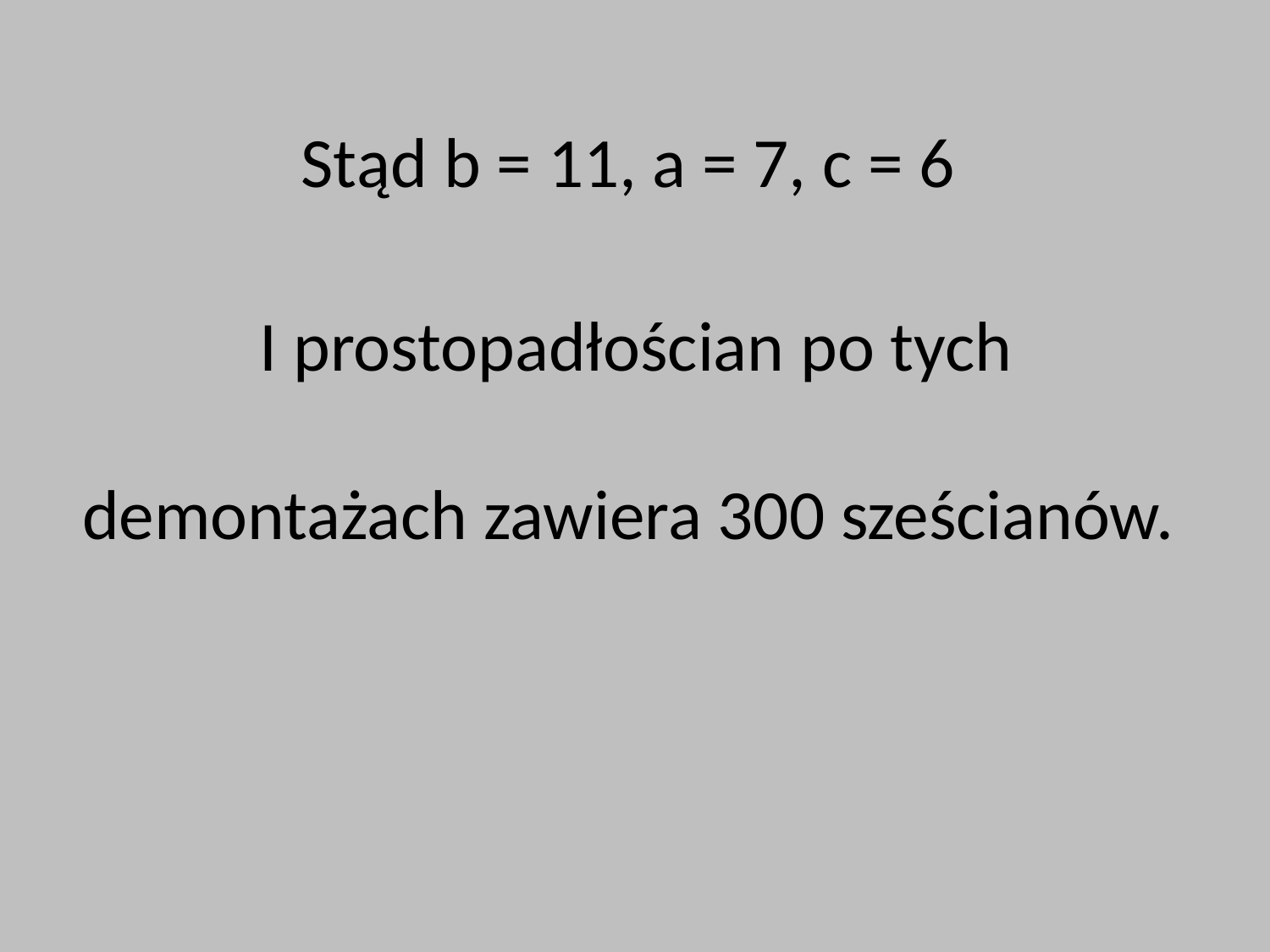

Stąd b = 11, a = 7, c = 6
I prostopadłościan po tych demontażach zawiera 300 sześcianów.